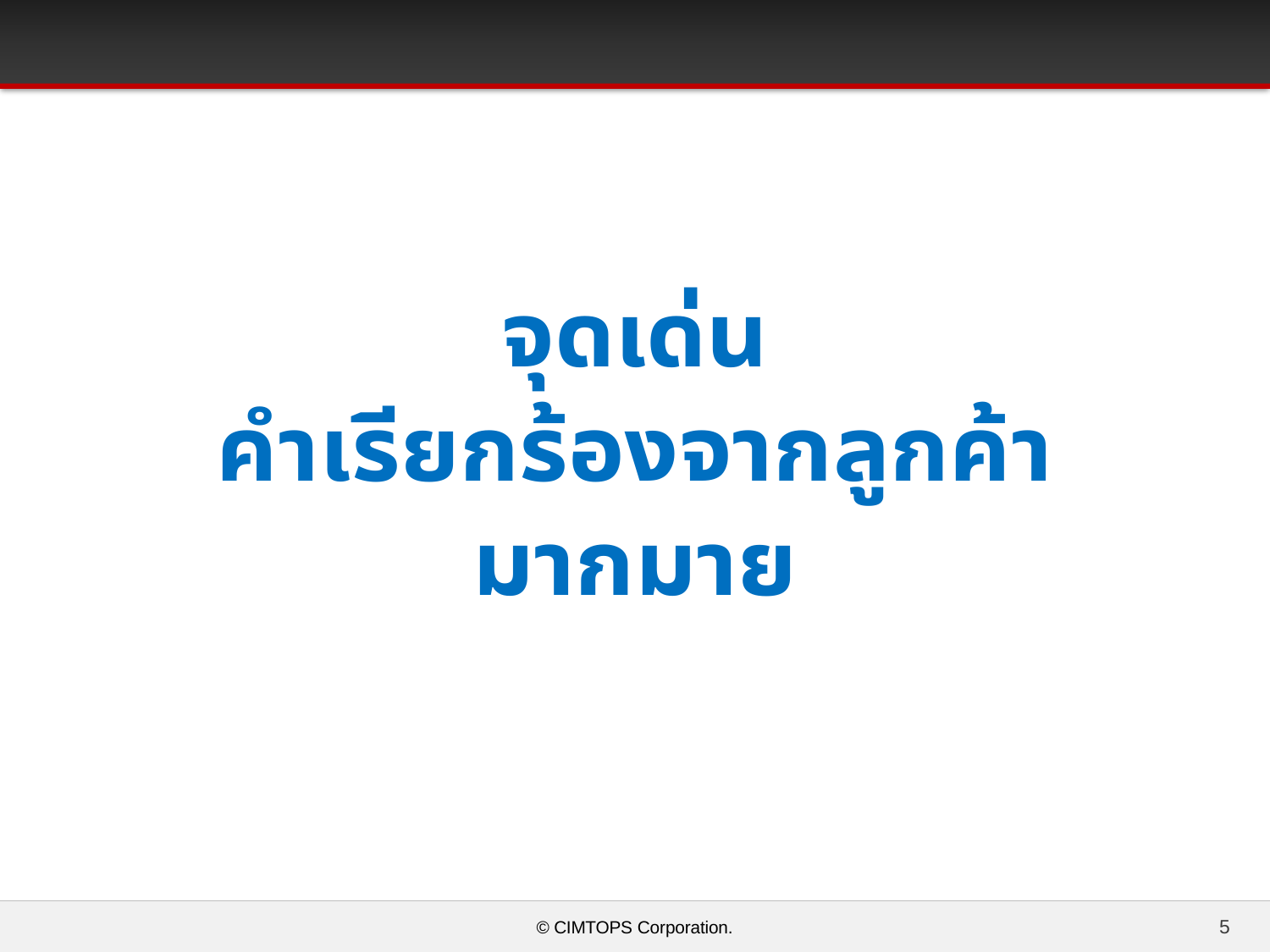

# จุดเด่น คำเรียกร้องจากลูกค้ามากมาย
5
© CIMTOPS Corporation.